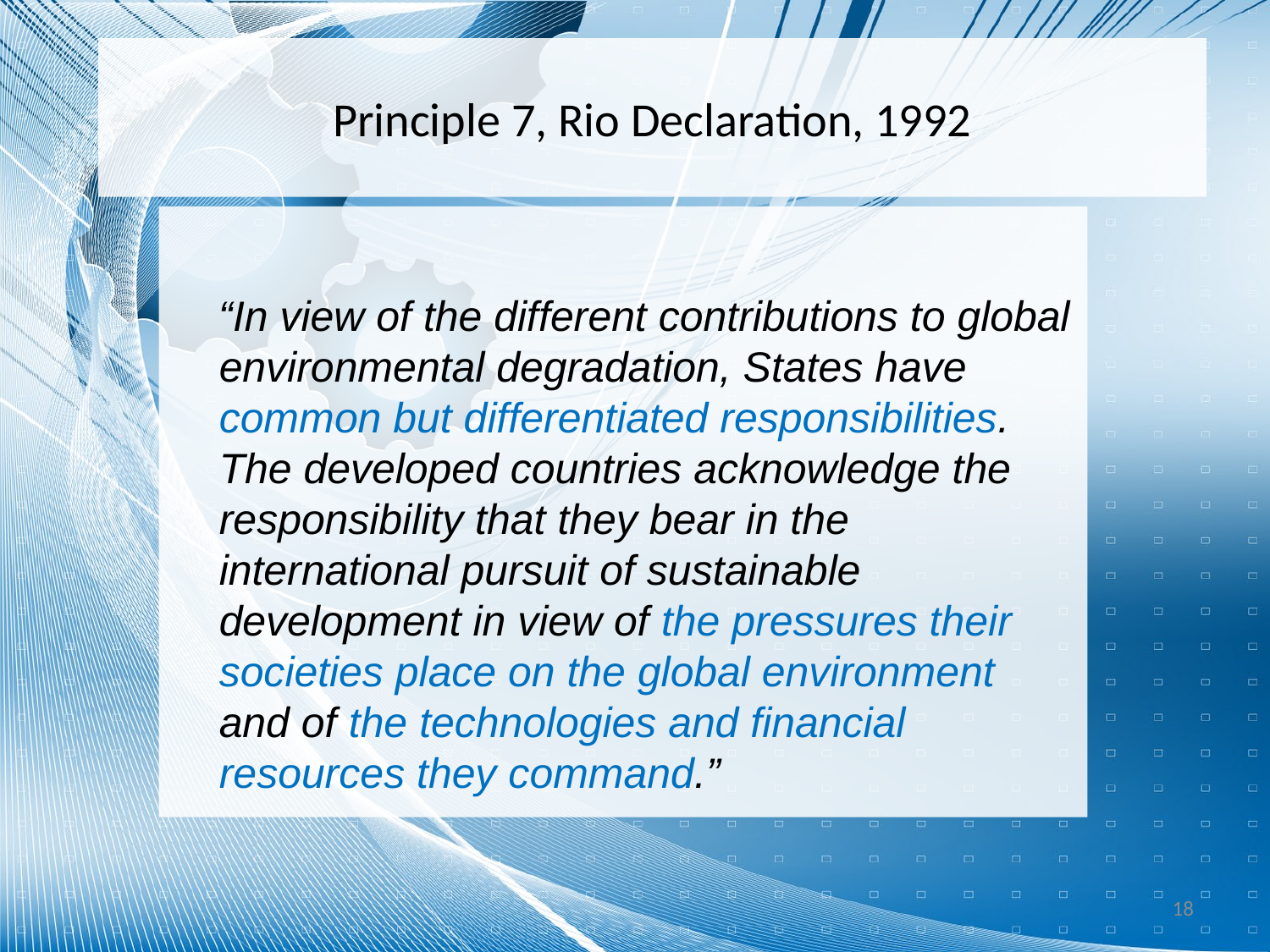

# Principle 7, Rio Declaration, 1992

“In view of the different contributions to global environmental degradation, States have common but differentiated responsibilities. The developed countries acknowledge the responsibility that they bear in the international pursuit of sustainable development in view of the pressures their societies place on the global environment and of the technologies and financial resources they command.”
18